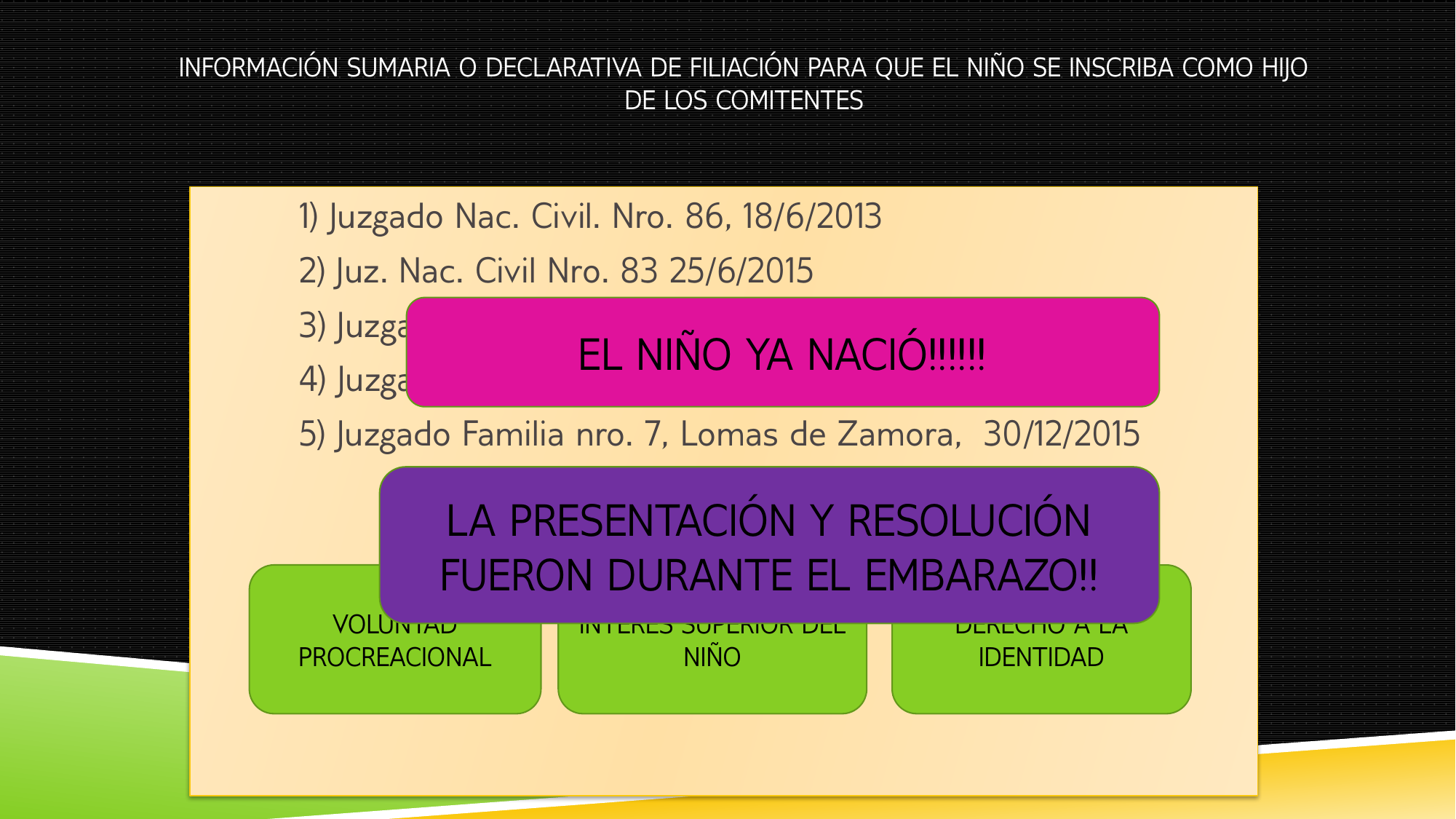

# INFORMACIÓN SUMARIA O DECLARATIVA DE FILIACIÓN PARA QUE EL NIÑO SE INSCRIBA COMO HIJO DE LOS COMITENTES
	1) Juzgado Nac. Civil. Nro. 86, 18/6/2013
	2) Juz. Nac. Civil Nro. 83 25/6/2015
	3) Juzgado Familia Nro. 1, Mendoza, 29/7/2015
	4) Juzgado Familia nro. 1, Mendoza 15/12/2015
	5) Juzgado Familia nro. 7, Lomas de Zamora,  30/12/2015
ARGUMENTOS

EL NIÑO YA NACIÓ!!!!!!
LA PRESENTACIÓN Y RESOLUCIÓN FUERON DURANTE EL EMBARAZO!!
VOLUNTAD PROCREACIONAL
INTERÉS SUPERIOR DEL NIÑO
DERECHO A LA IDENTIDAD